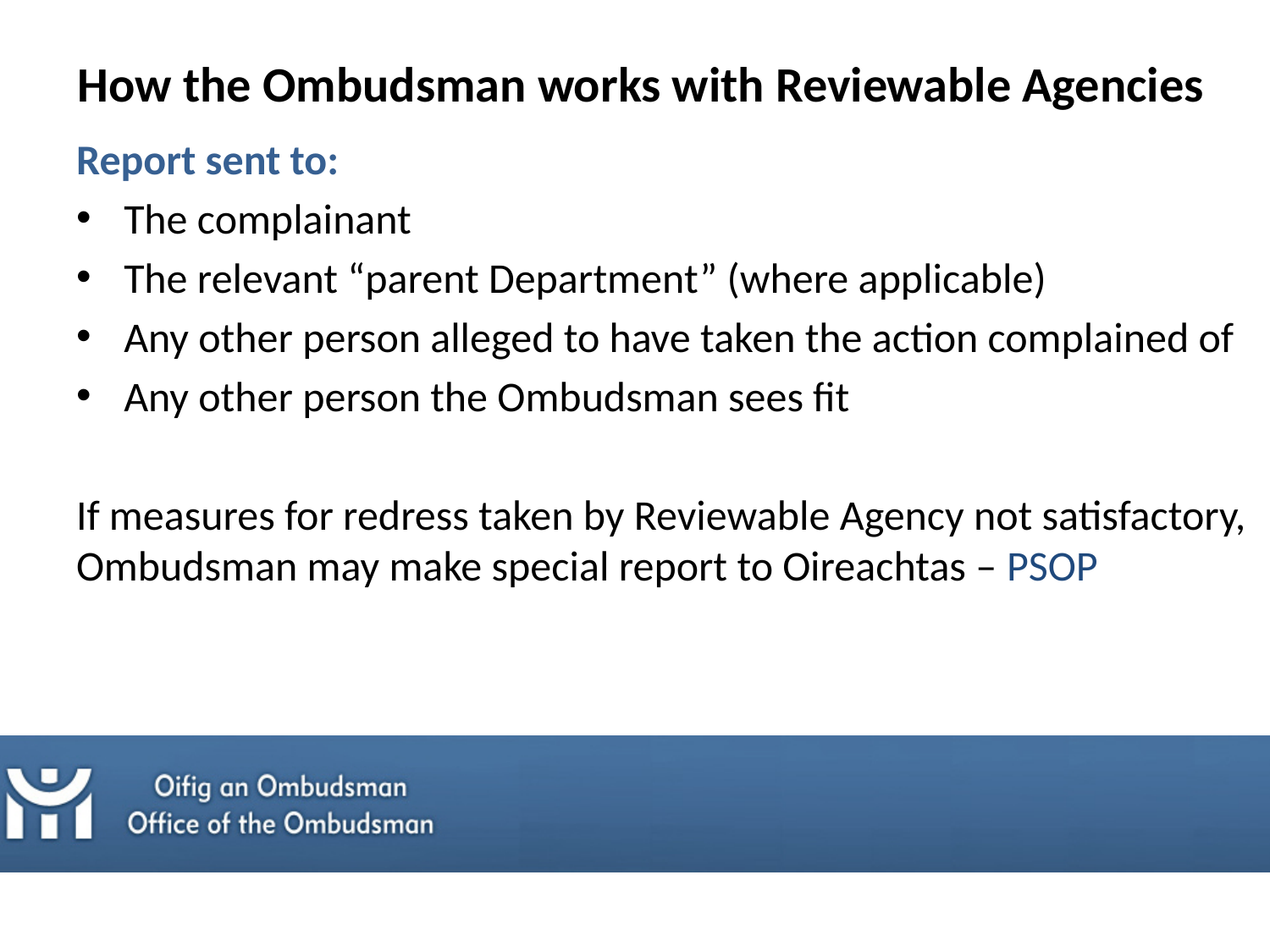

How the Ombudsman works with Reviewable Agencies
Report sent to:
The complainant
The relevant “parent Department” (where applicable)
Any other person alleged to have taken the action complained of
Any other person the Ombudsman sees fit

If measures for redress taken by Reviewable Agency not satisfactory, Ombudsman may make special report to Oireachtas – PSOP